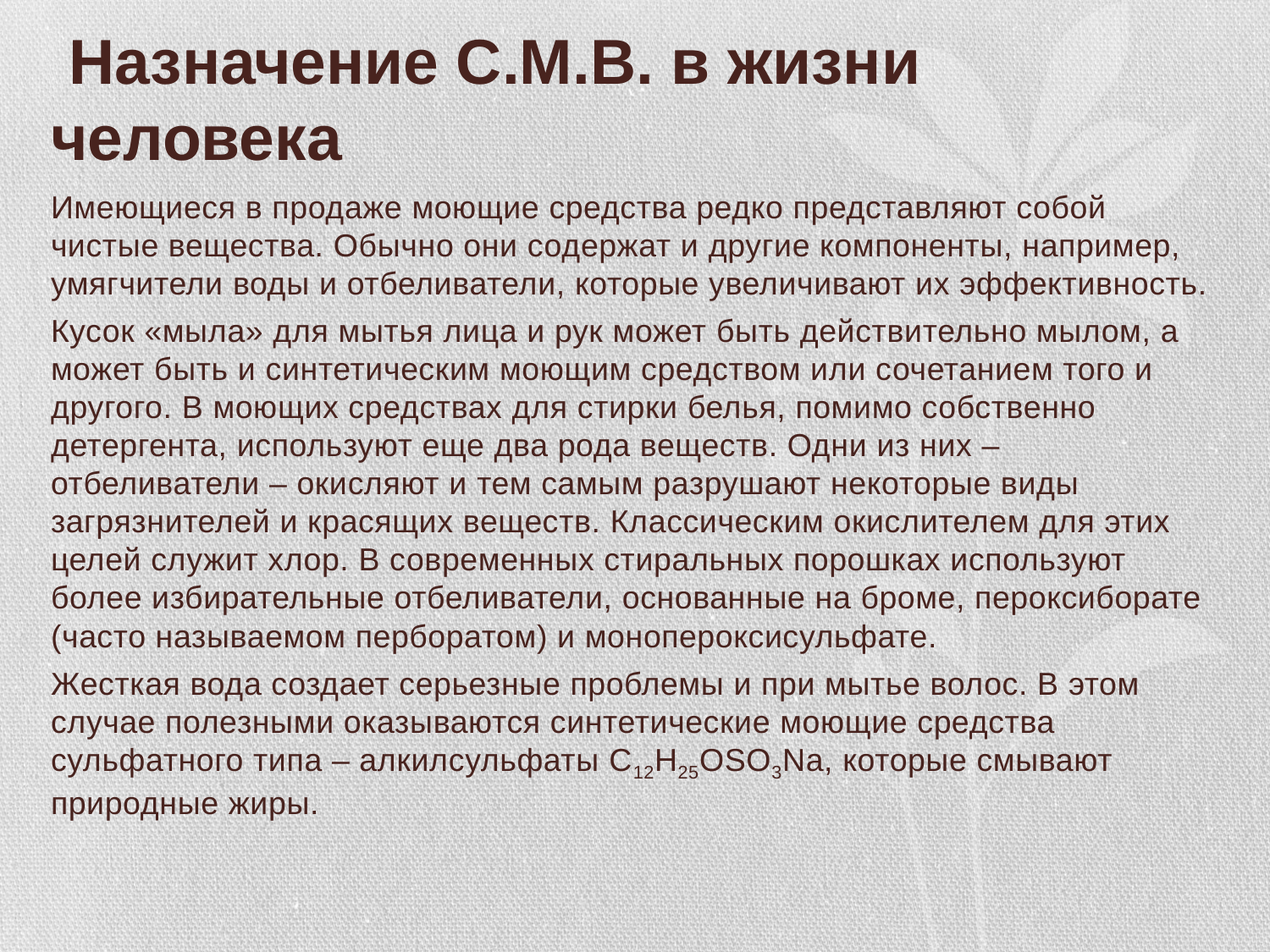

# Назначение С.М.В. в жизни человека
Имеющиеся в продаже моющие средства редко представляют собой чистые вещества. Обычно они содержат и другие компоненты, например, умягчители воды и отбеливатели, которые увеличивают их эффективность.
Кусок «мыла» для мытья лица и рук может быть действительно мылом, а может быть и синтетическим моющим средством или сочетанием того и другого. В моющих средствах для стирки белья, помимо собственно детергента, используют еще два рода веществ. Одни из них – отбеливатели – окисляют и тем самым разрушают некоторые виды загрязнителей и красящих веществ. Классическим окислителем для этих целей служит хлор. В современных стиральных порошках используют более избирательные отбеливатели, основанные на броме, пероксиборате (часто называемом перборатом) и монопероксисульфате.
Жесткая вода создает серьезные проблемы и при мытье волос. В этом случае полезными оказываются синтетические моющие средства сульфатного типа – алкилсульфаты C12H25OSO3Na, которые смывают природные жиры.